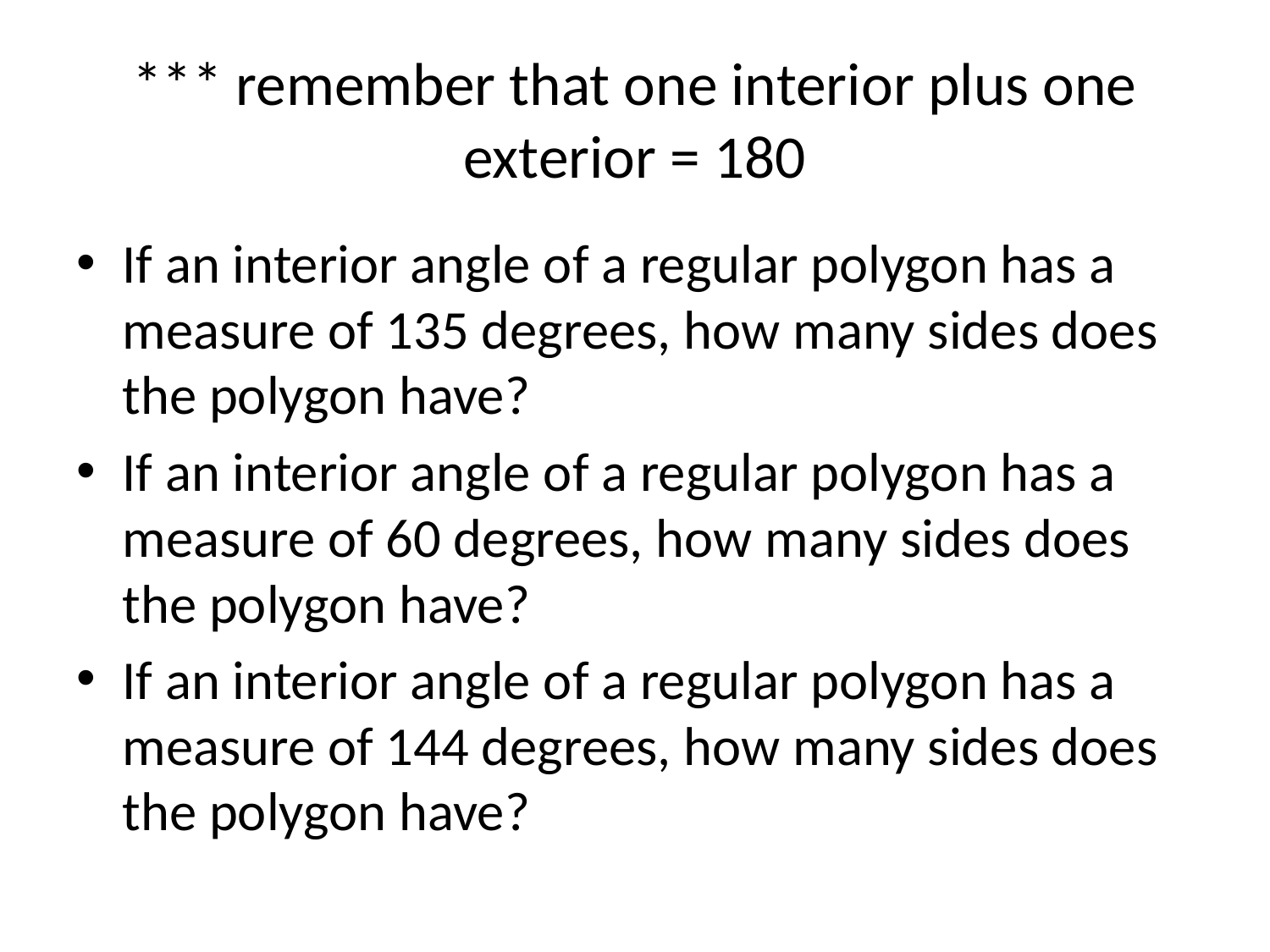

# *** remember that one interior plus one exterior = 180
If an interior angle of a regular polygon has a measure of 135 degrees, how many sides does the polygon have?
If an interior angle of a regular polygon has a measure of 60 degrees, how many sides does the polygon have?
If an interior angle of a regular polygon has a measure of 144 degrees, how many sides does the polygon have?